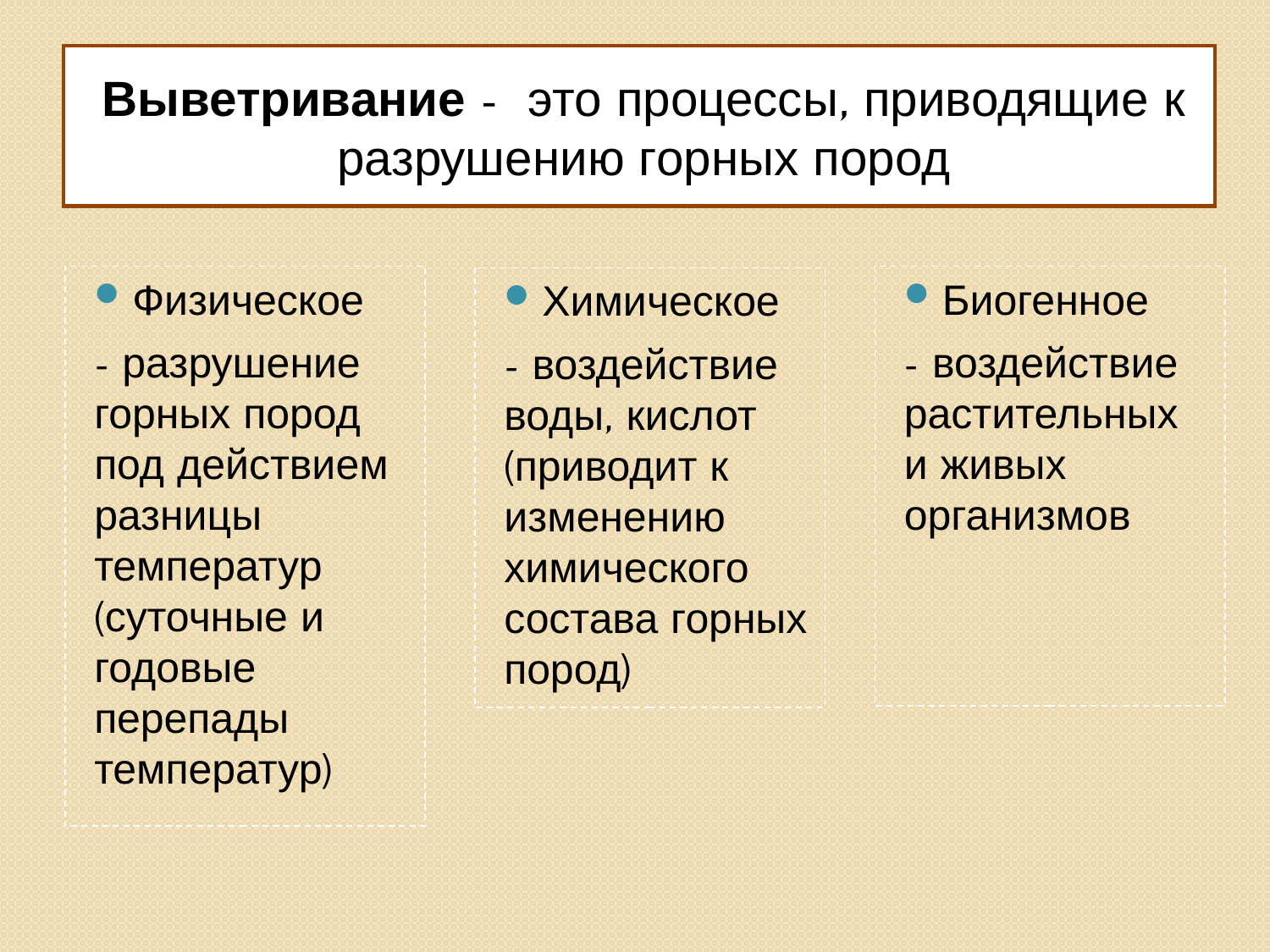

Выветривание -  это процессы, приводящие к разрушению горных пород
Физическое
- разрушение горных пород под действием разницы температур (суточные и годовые перепады температур)
Биогенное
- воздействие растительных и живых организмов
Химическое
- воздействие воды, кислот (приводит к изменению химического состава горных пород)